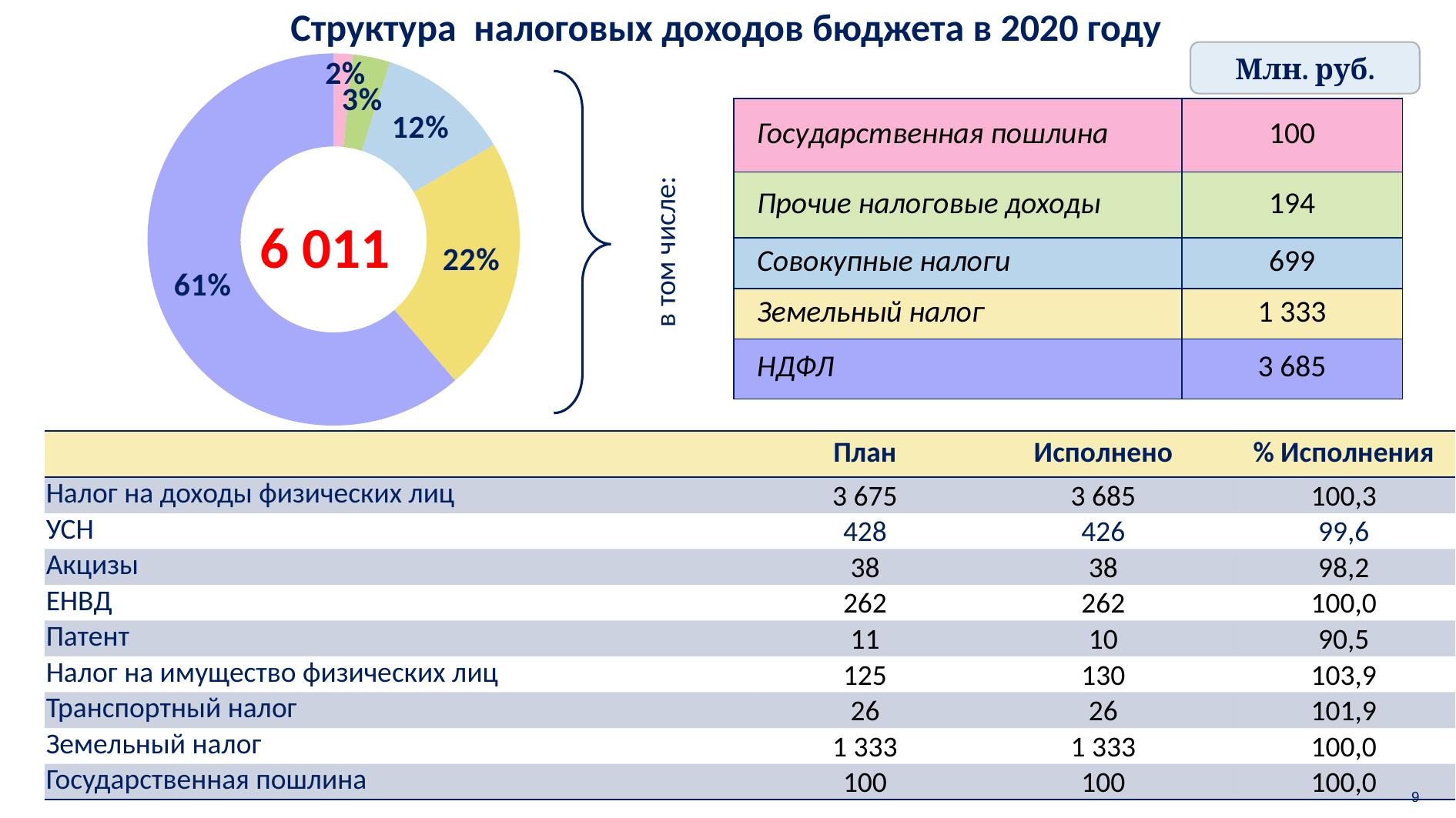

# Структура  налоговых доходов бюджета в 2020 году
Млн. руб.

### Chart

| Category | Продажи |
|---|---|
| Госпошлина | 100.0 |
| Прочие доходы | 194.0 |
| Совокупные налоги | 699.0 |
| Земельный налог | 1333.0 |
| НДФЛ | 3685.0 |
| Государственная пошлина | 100 |
| --- | --- |
| Прочие налоговые доходы | 194 |
| Совокупные налоги | 699 |
| Земельный налог | 1 333 |
| НДФЛ | 3 685 |
6 011
в том числе:
|  | План | Исполнено | % Исполнения |
| --- | --- | --- | --- |
| Налог на доходы физических лиц | 3 675 | 3 685 | 100,3 |
| УСН | 428 | 426 | 99,6 |
| Акцизы | 38 | 38 | 98,2 |
| ЕНВД | 262 | 262 | 100,0 |
| Патент | 11 | 10 | 90,5 |
| Налог на имущество физических лиц | 125 | 130 | 103,9 |
| Транспортный налог | 26 | 26 | 101,9 |
| Земельный налог | 1 333 | 1 333 | 100,0 |
| Государственная пошлина | 100 | 100 | 100,0 |
9